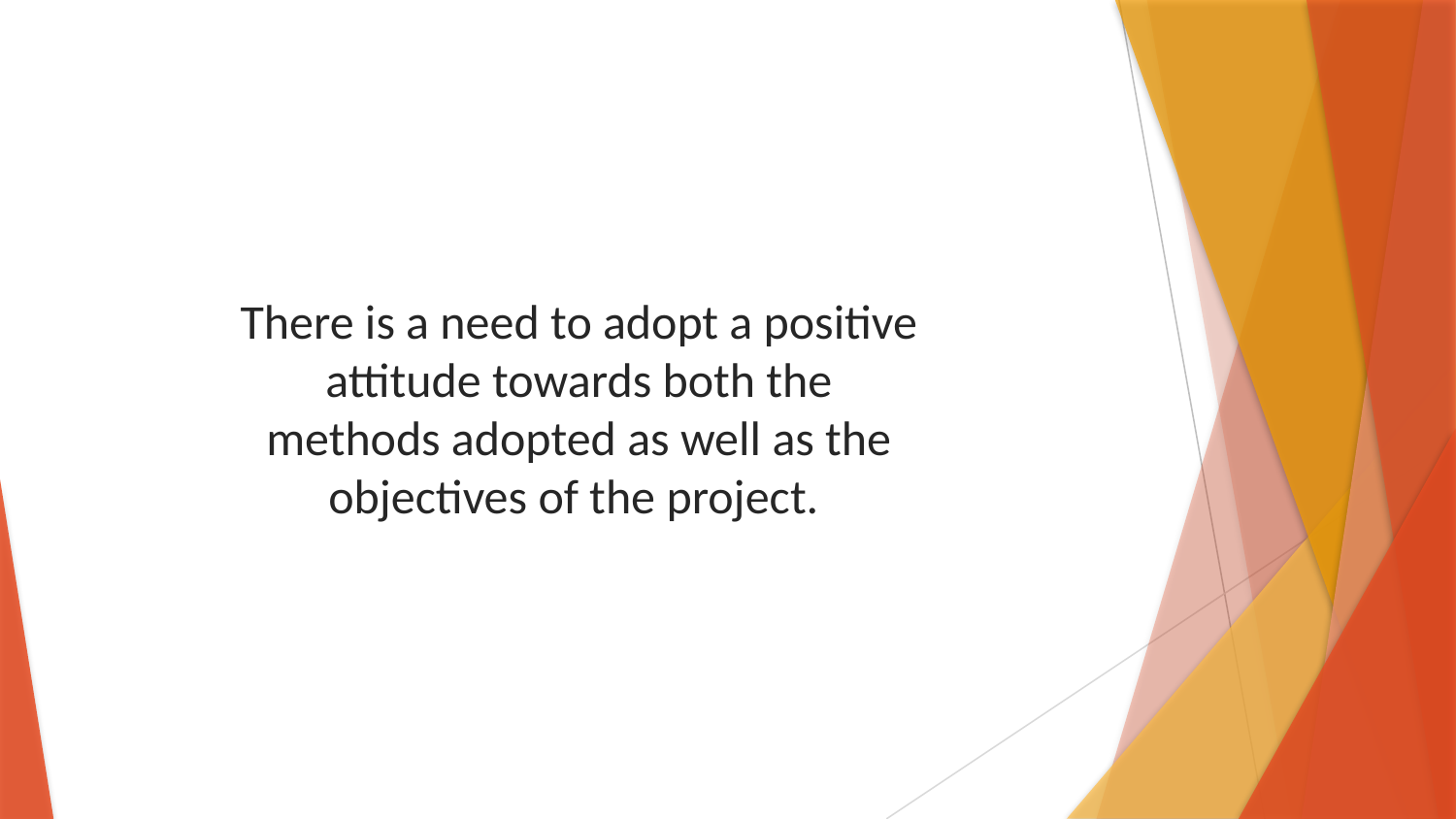

There is a need to adopt a positive attitude towards both the methods adopted as well as the objectives of the project.